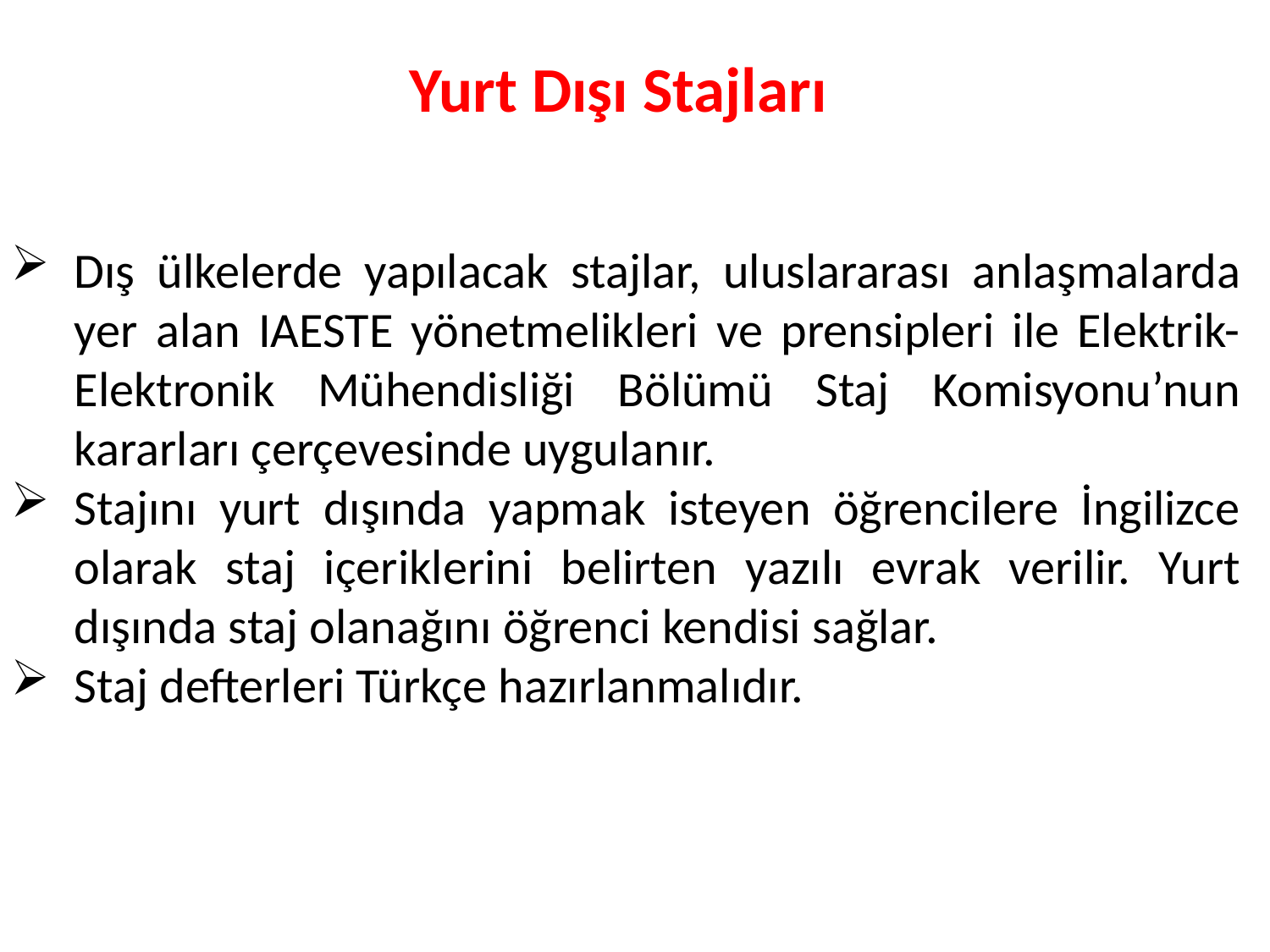

Yurt Dışı Stajları
Dış ülkelerde yapılacak stajlar, uluslararası anlaşmalarda yer alan IAESTE yönetmelikleri ve prensipleri ile Elektrik-Elektronik Mühendisliği Bölümü Staj Komisyonu’nun kararları çerçevesinde uygulanır.
Stajını yurt dışında yapmak isteyen öğrencilere İngilizce olarak staj içeriklerini belirten yazılı evrak verilir. Yurt dışında staj olanağını öğrenci kendisi sağlar.
Staj defterleri Türkçe hazırlanmalıdır.